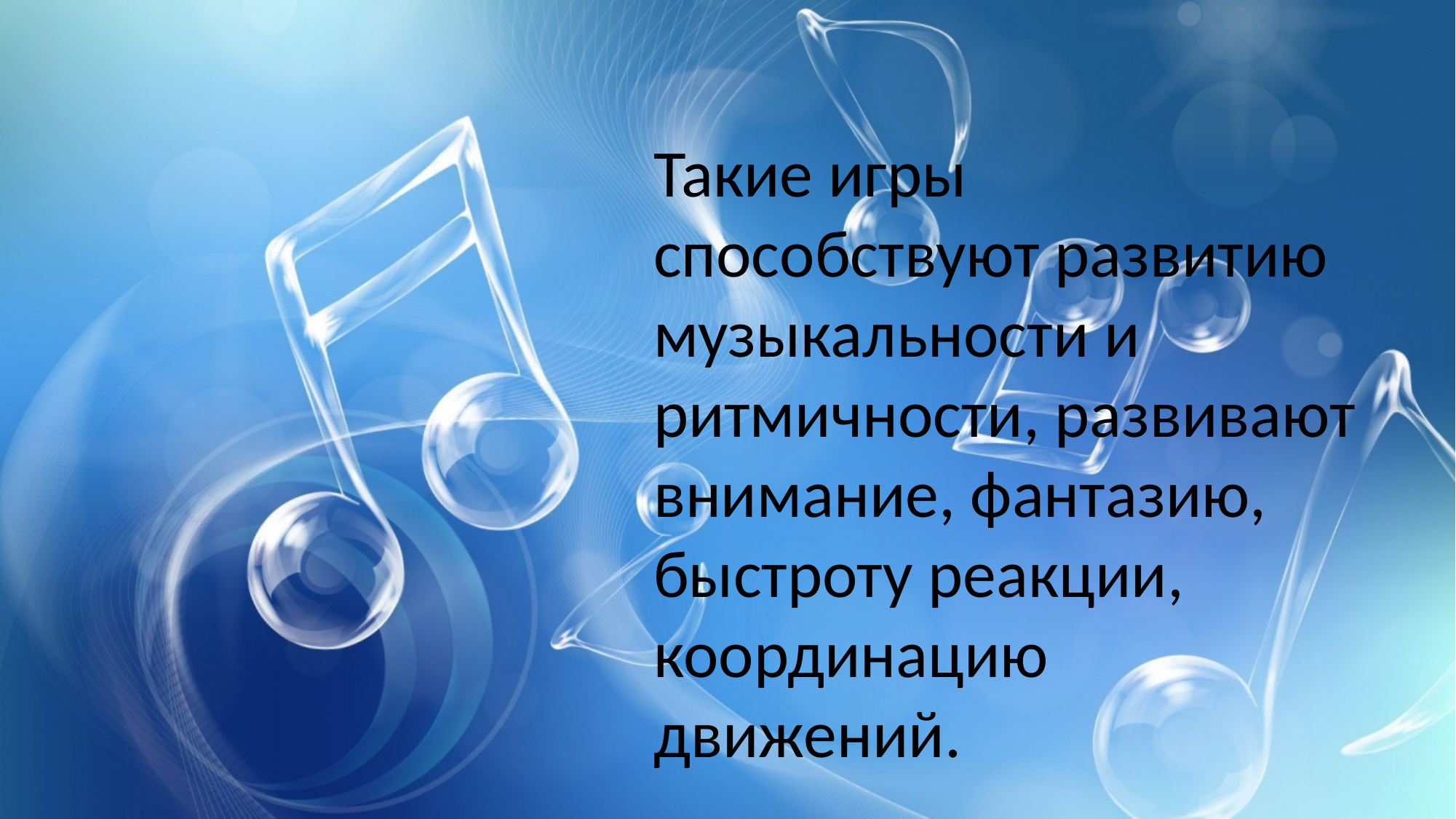

Такие игры способствуют развитию музыкальности и ритмичности, развивают внимание, фантазию, быстроту реакции, координацию движений.